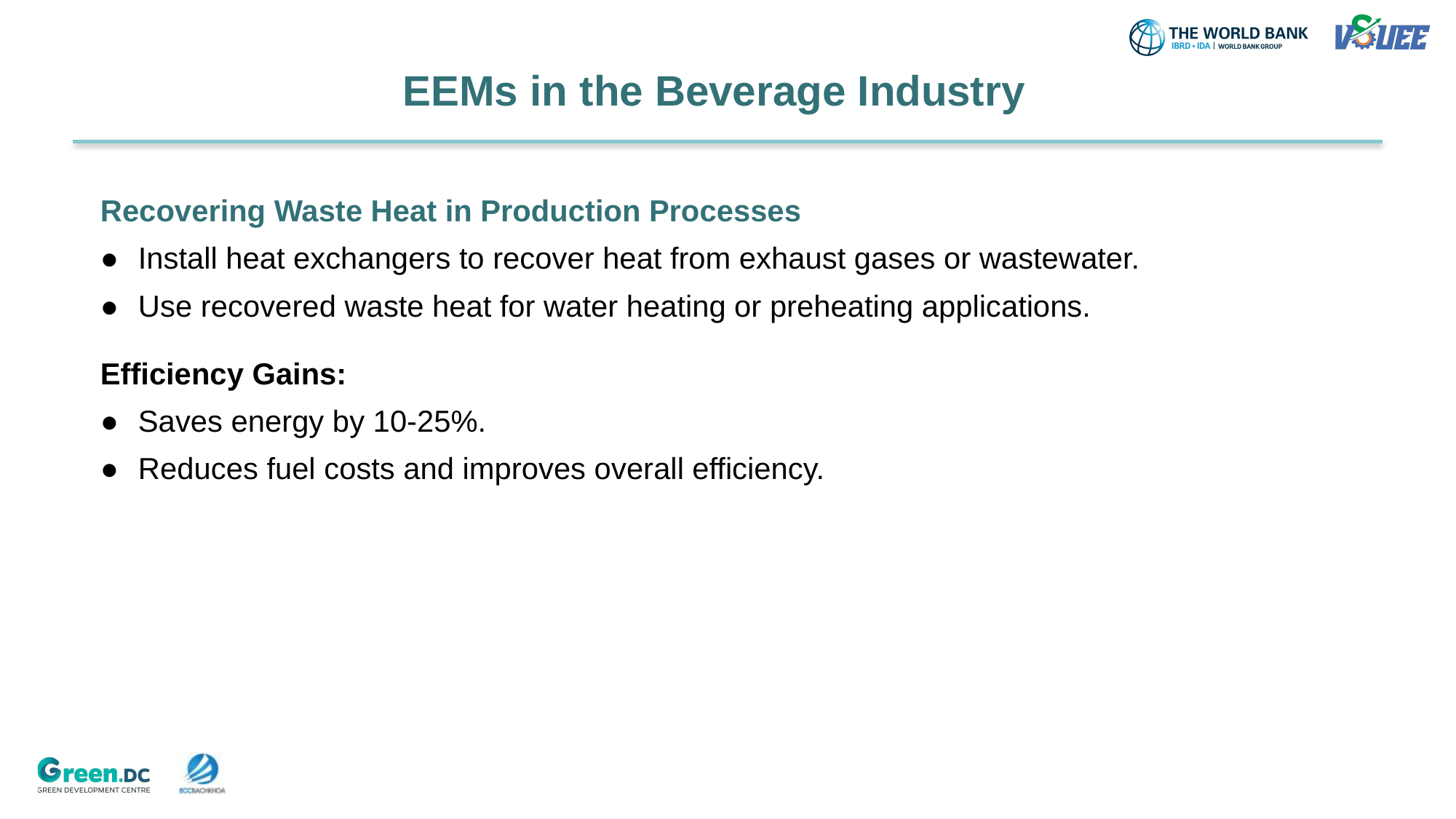

# EEMs in the Beverage Industry
Recovering Waste Heat in Production Processes
Install heat exchangers to recover heat from exhaust gases or wastewater.
Use recovered waste heat for water heating or preheating applications.
Efficiency Gains:
Saves energy by 10-25%.
Reduces fuel costs and improves overall efficiency.